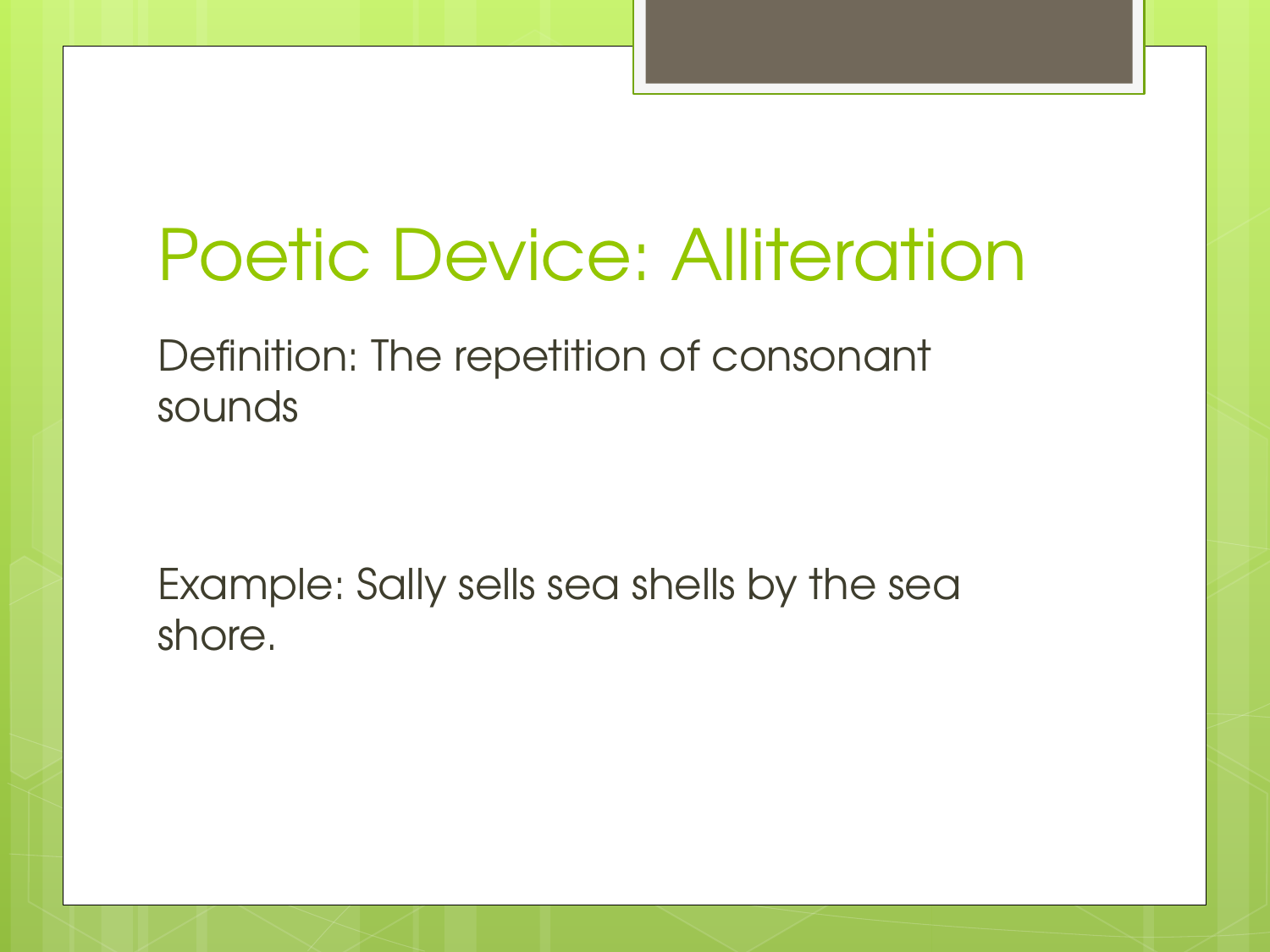

# Poetic Device: Alliteration
Definition: The repetition of consonant sounds

Example: Sally sells sea shells by the sea shore.